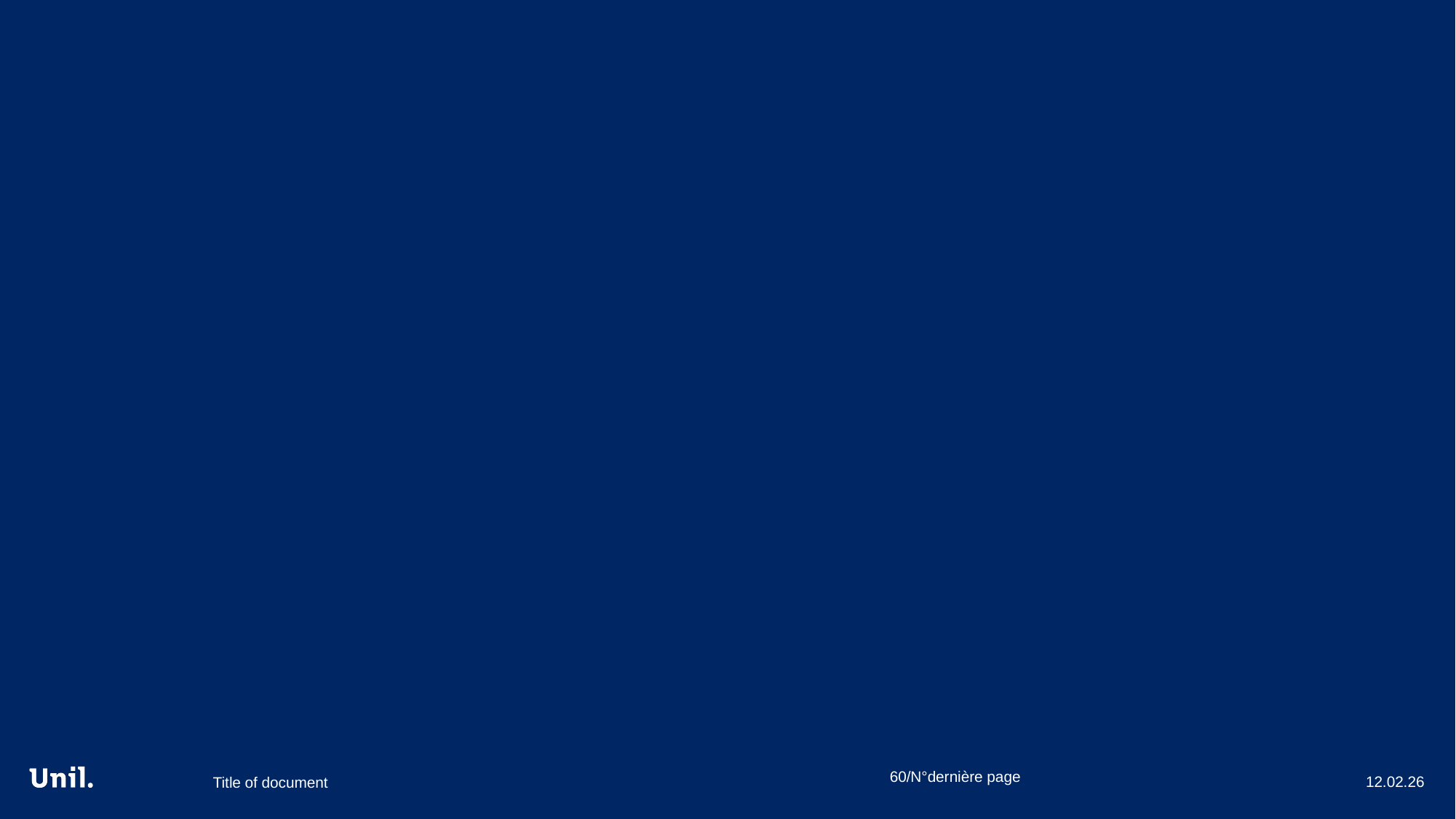

#

Title of document
12.02.26
60/N°dernière page